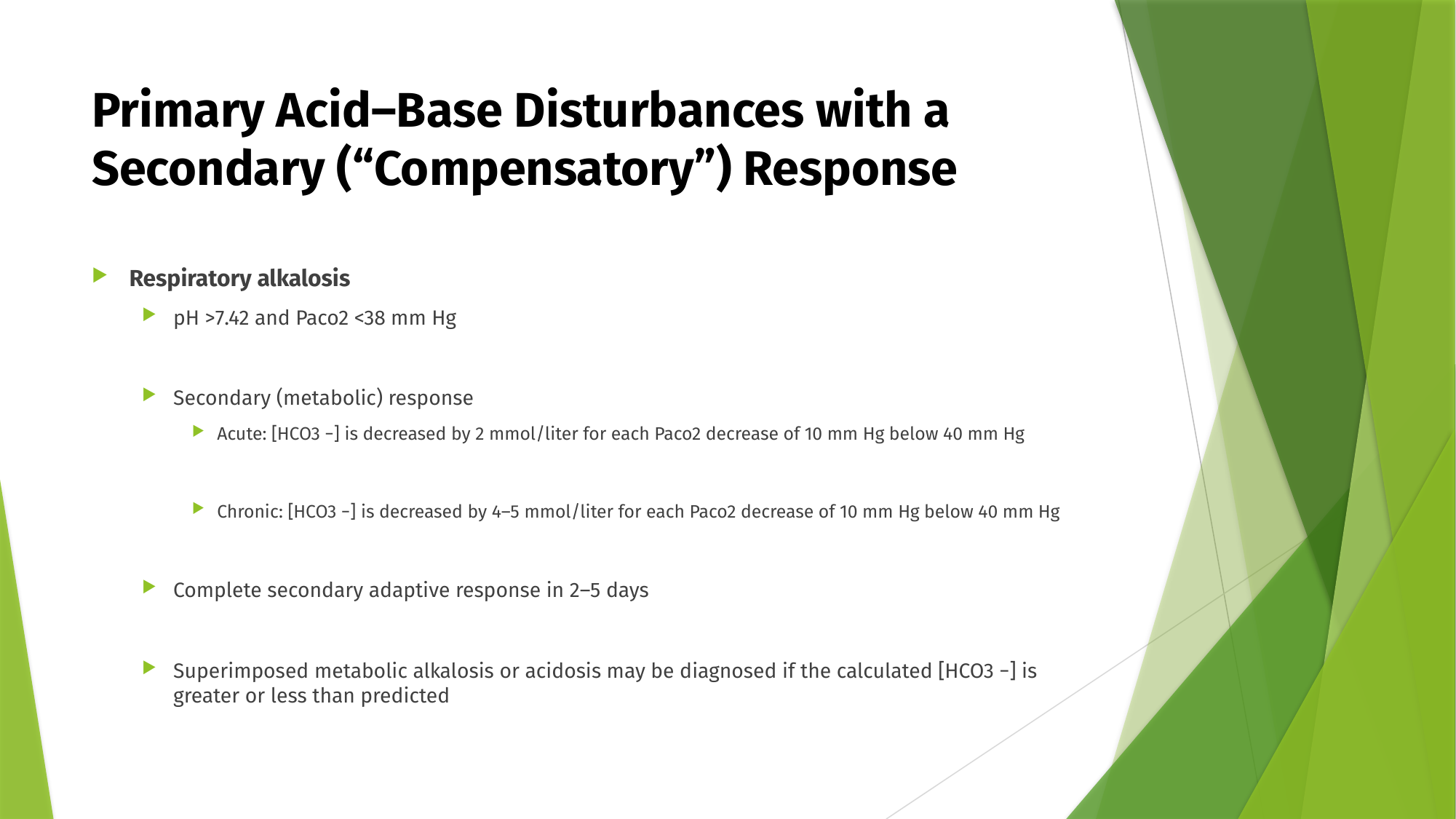

# Primary Acid–Base Disturbances with a Secondary (“Compensatory”) Response
Respiratory alkalosis
pH >7.42 and Paco2 <38 mm Hg

Secondary (metabolic) response
Acute: [HCO3 −] is decreased by 2 mmol/liter for each Paco2 decrease of 10 mm Hg below 40 mm Hg

Chronic: [HCO3 −] is decreased by 4–5 mmol/liter for each Paco2 decrease of 10 mm Hg below 40 mm Hg

Complete secondary adaptive response in 2–5 days

Superimposed metabolic alkalosis or acidosis may be diagnosed if the calculated [HCO3 −] is greater or less than predicted